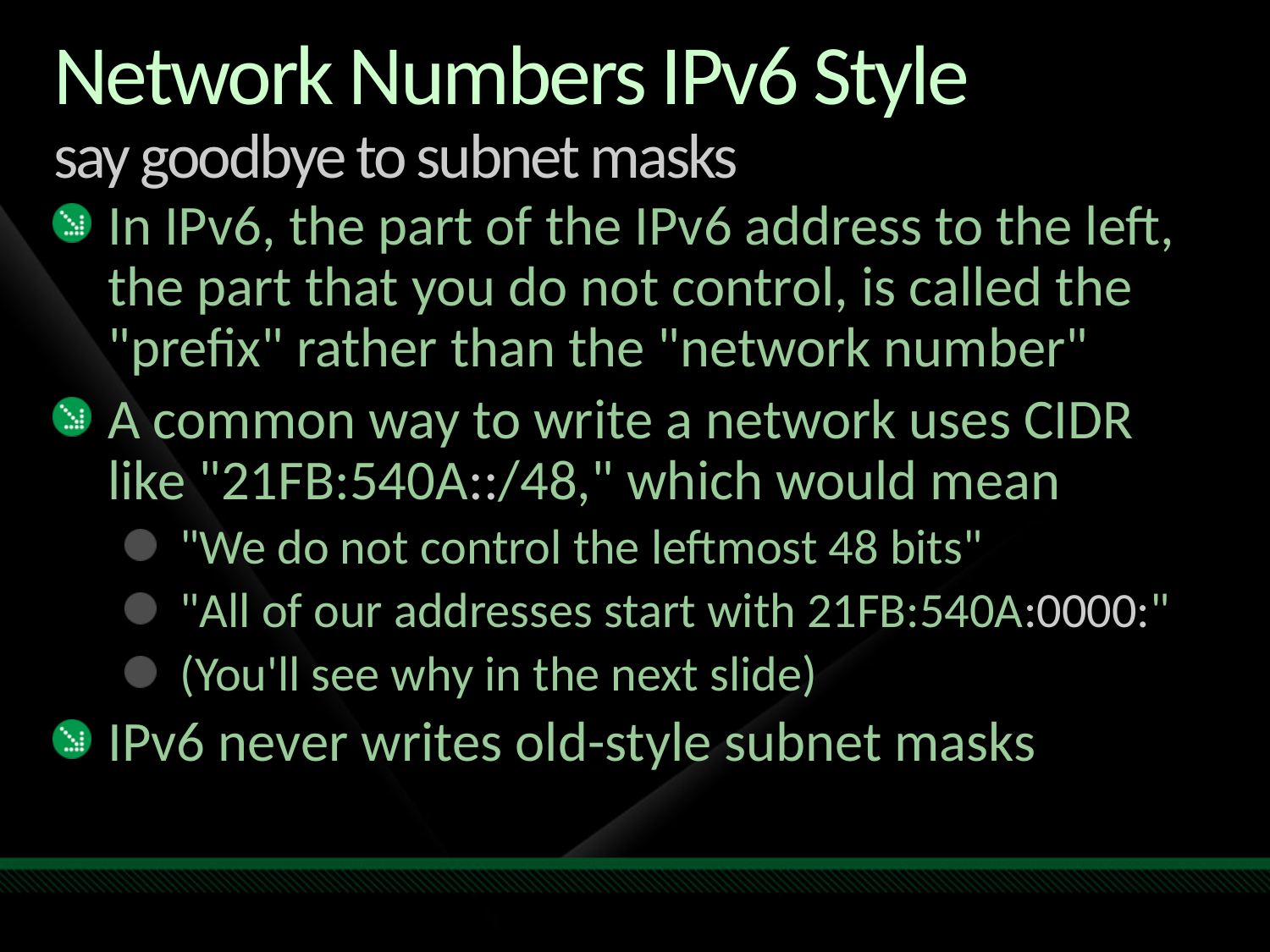

# Network Numbers IPv6 Style say goodbye to subnet masks
In IPv6, the part of the IPv6 address to the left, the part that you do not control, is called the "prefix" rather than the "network number"
A common way to write a network uses CIDR like "21FB:540A::/48," which would mean
"We do not control the leftmost 48 bits"
"All of our addresses start with 21FB:540A:0000:"
(You'll see why in the next slide)
IPv6 never writes old-style subnet masks